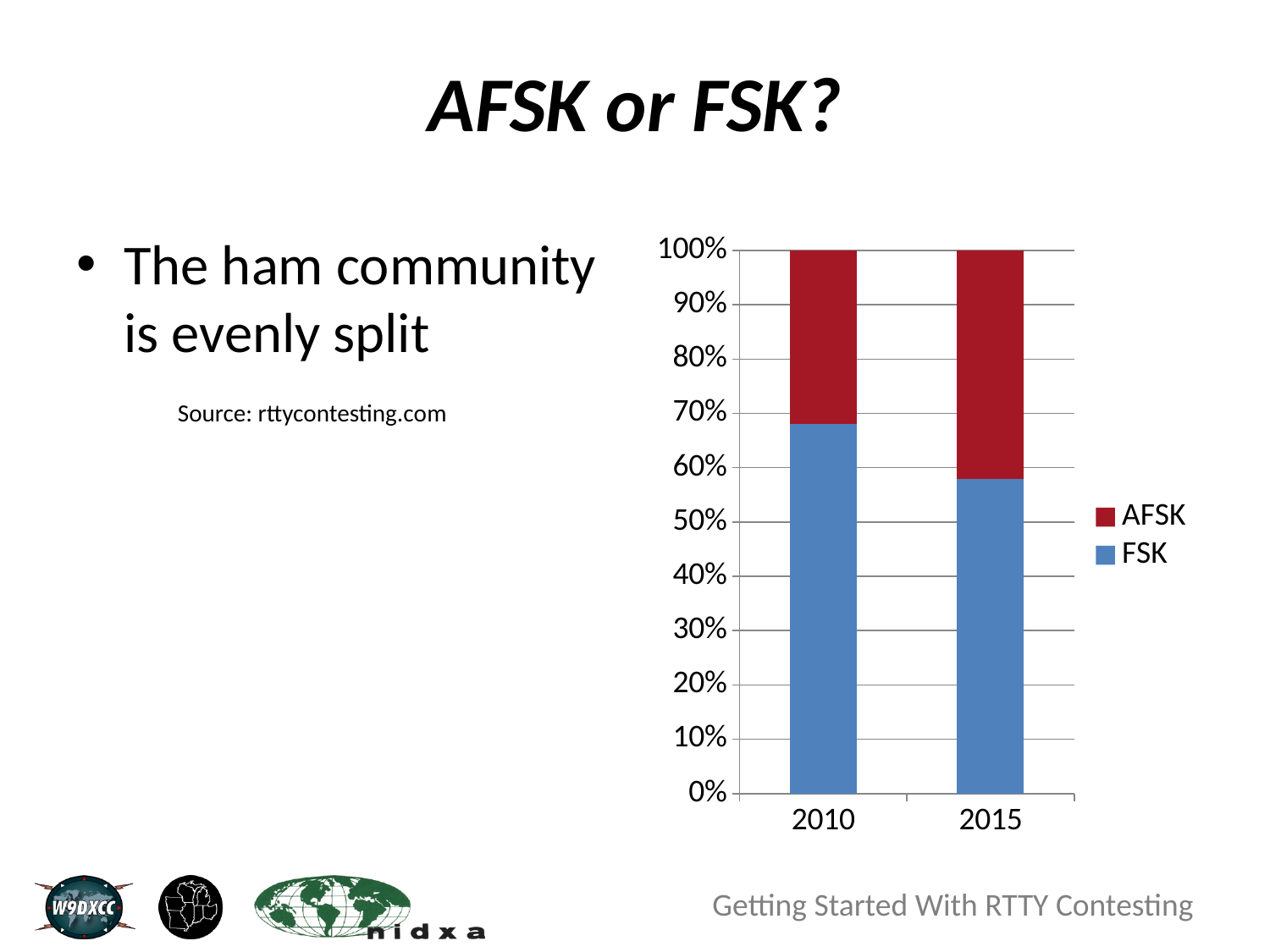

# AFSK or FSK?
The ham community is evenly split

### Chart

| Category | FSK | AFSK |
|---|---|---|
| 2010 | 68.0 | 32.0 |
| 2015 | 58.0 | 42.0 |
Source: rttycontesting.com
Getting Started With RTTY Contesting